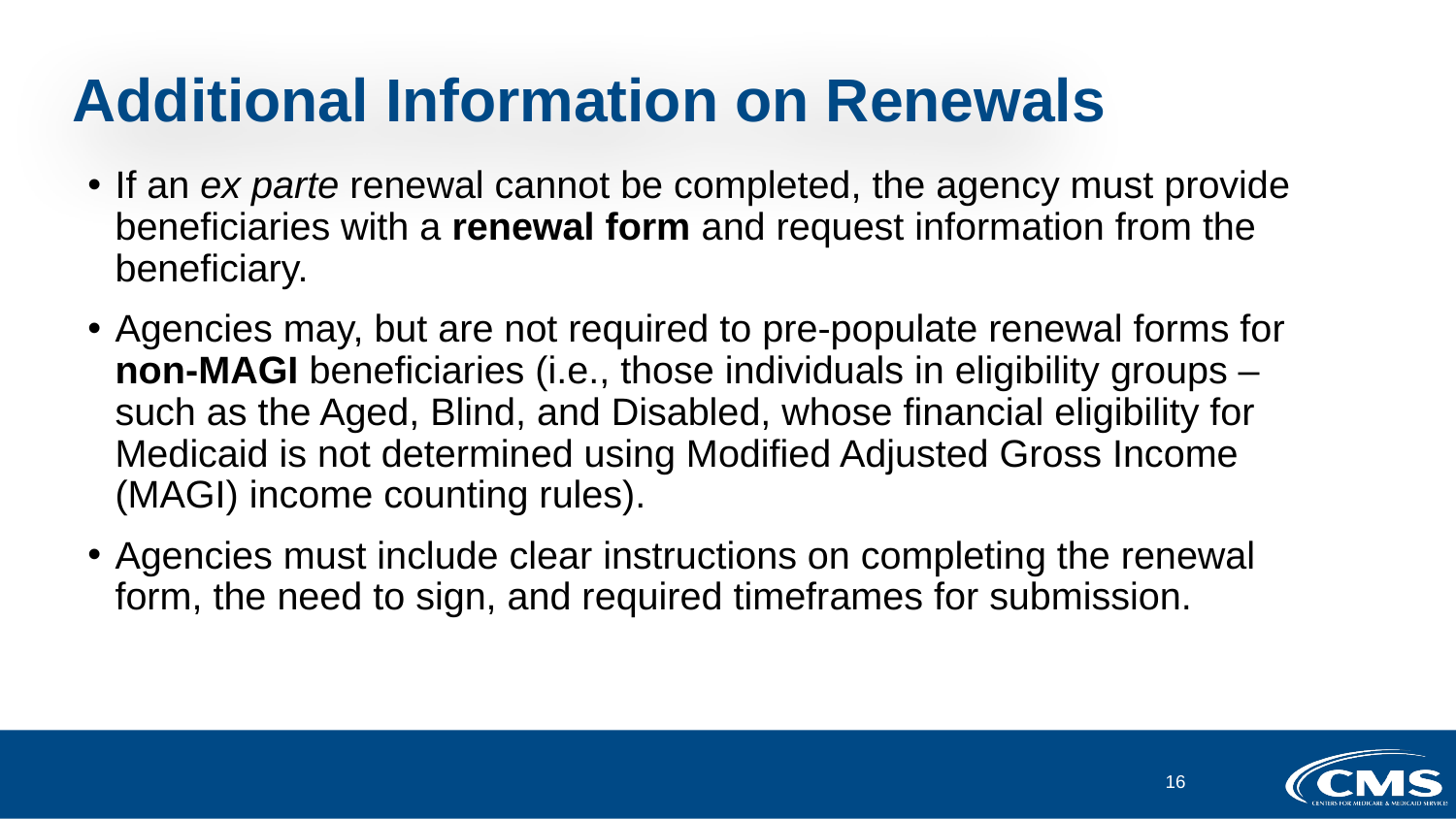

# Additional Information on Renewals
If an ex parte renewal cannot be completed, the agency must provide beneficiaries with a renewal form and request information from the beneficiary.
Agencies may, but are not required to pre-populate renewal forms for non-MAGI beneficiaries (i.e., those individuals in eligibility groups – such as the Aged, Blind, and Disabled, whose financial eligibility for Medicaid is not determined using Modified Adjusted Gross Income (MAGI) income counting rules).
Agencies must include clear instructions on completing the renewal form, the need to sign, and required timeframes for submission.

16